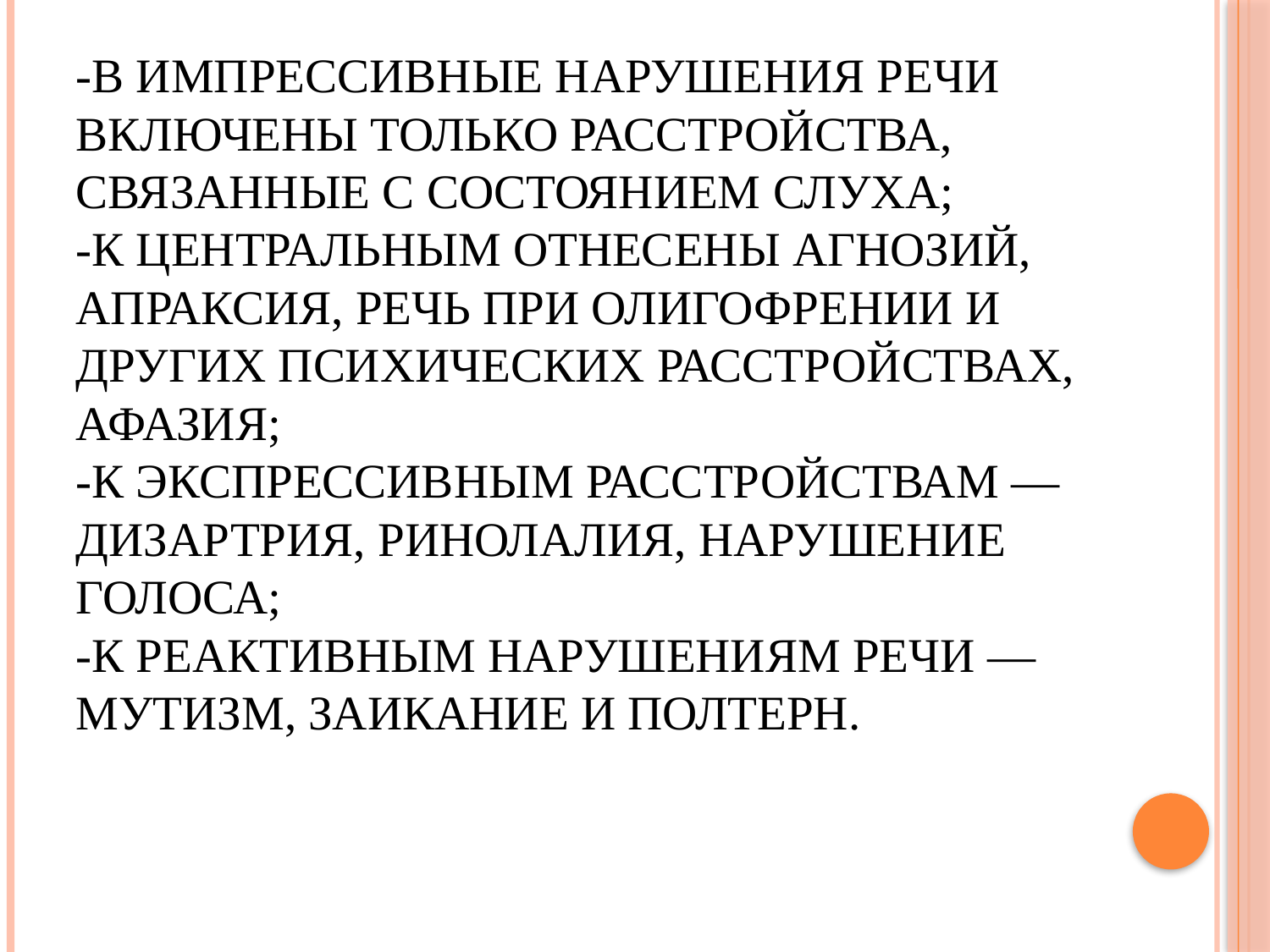

# -В импрессивные нару­шения речи включены только рас­стройства, связанные с состоянием слуха; -к центральным отнесены аг­нозий, апраксия, речь при олигофре­нии и других психических расстрой­ствах, афазия; -к экспрессивным рас­стройствам — дизартрия, ринола­лия, нарушение голоса; -к реактивным нарушениям речи —мутизм, заикание и полтерн.